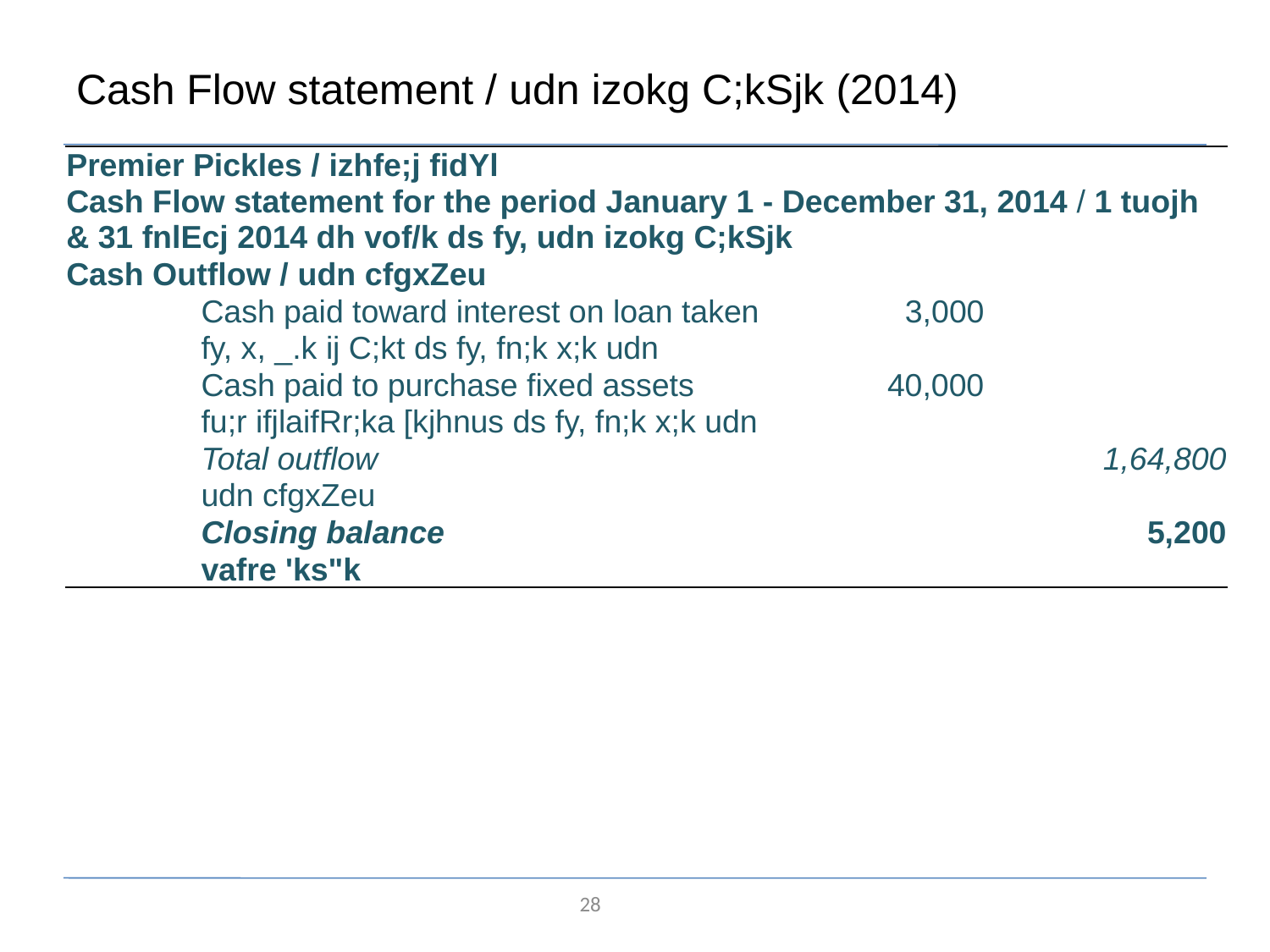

# Cash Flow statement / udn izokg C;kSjk (2014)
| Premier Pickles / izhfe;j fidYl |  |  |  |
| --- | --- | --- | --- |
| Cash Flow statement for the period January 1 - December 31, 2014 / 1 tuojh & 31 fnlEcj 2014 dh vof/k ds fy, udn izokg C;kSjk |  |  |  |
| Cash Outflow / udn cfgxZeu |  |  |  |
|  | Cash paid toward interest on loan taken | 3,000 |  |
|  | fy, x, \_.k ij C;kt ds fy, fn;k x;k udn |  |  |
|  | Cash paid to purchase fixed assets | 40,000 |  |
|  | fu;r ifjlaifRr;ka [kjhnus ds fy, fn;k x;k udn |  |  |
|  | Total outflow |  | 1,64,800 |
|  | udn cfgxZeu |  |  |
|  | Closing balance |  | 5,200 |
|  | vafre 'ks"k |  |  |
28